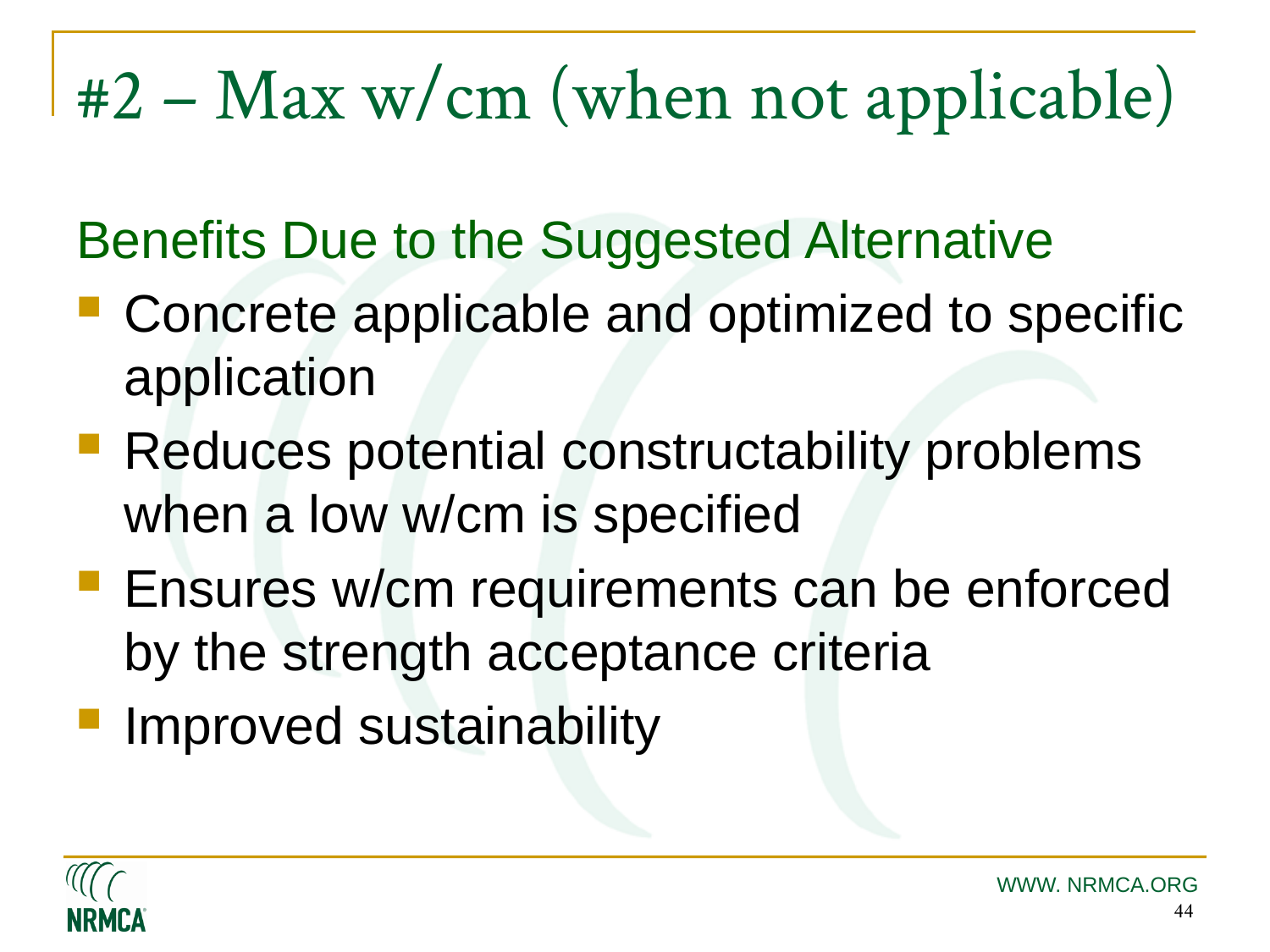

# #2 – Max w/cm (when not applicable)
Benefits Due to the Suggested Alternative
Concrete applicable and optimized to specific application
Reduces potential constructability problems when a low w/cm is specified
Ensures w/cm requirements can be enforced by the strength acceptance criteria
Improved sustainability

44